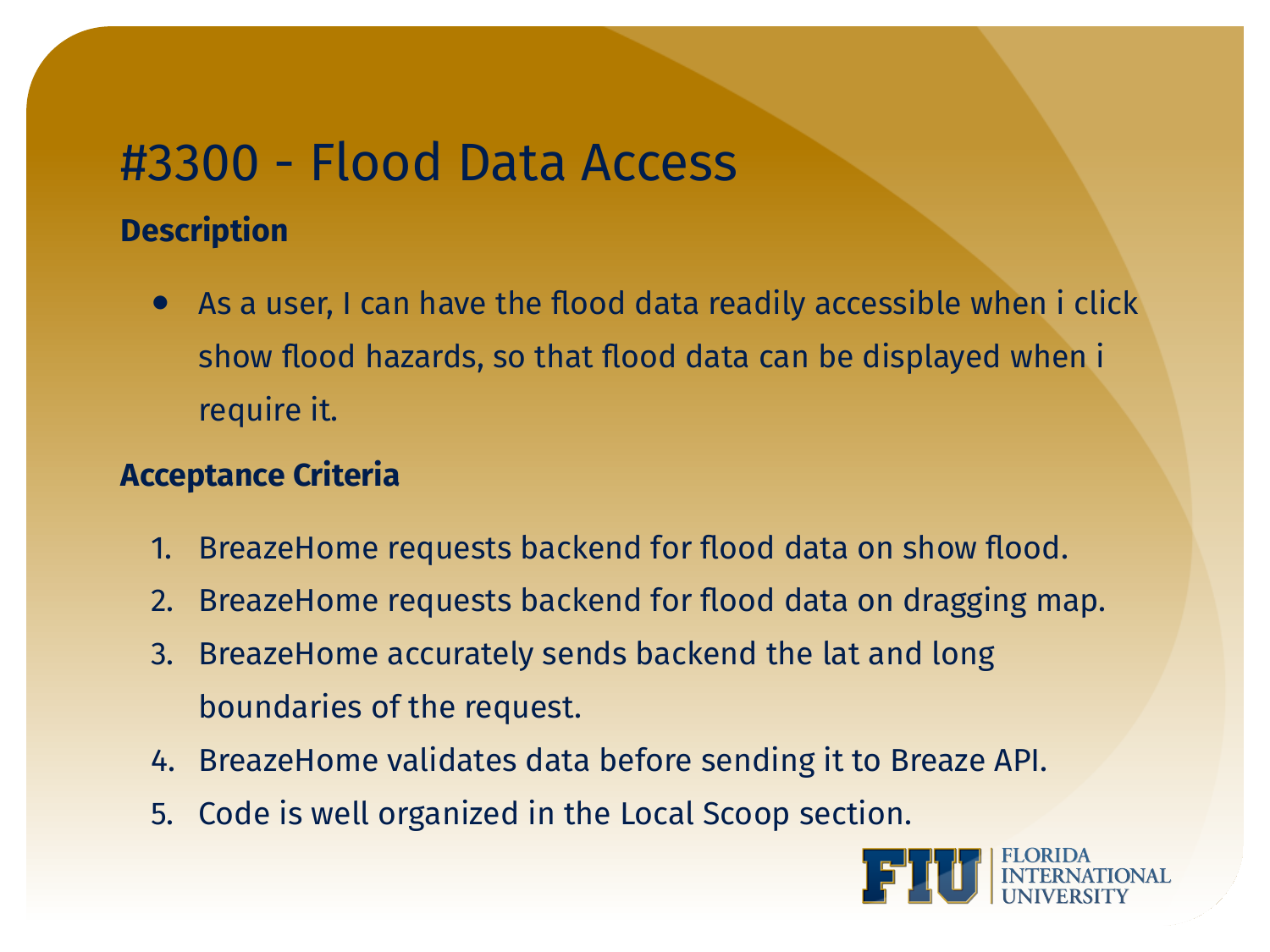

# #3300 - Flood Data Access
Description
As a user, I can have the flood data readily accessible when i click show flood hazards, so that flood data can be displayed when i require it.
Acceptance Criteria
BreazeHome requests backend for flood data on show flood.
BreazeHome requests backend for flood data on dragging map.
BreazeHome accurately sends backend the lat and long boundaries of the request.
BreazeHome validates data before sending it to Breaze API.
Code is well organized in the Local Scoop section.